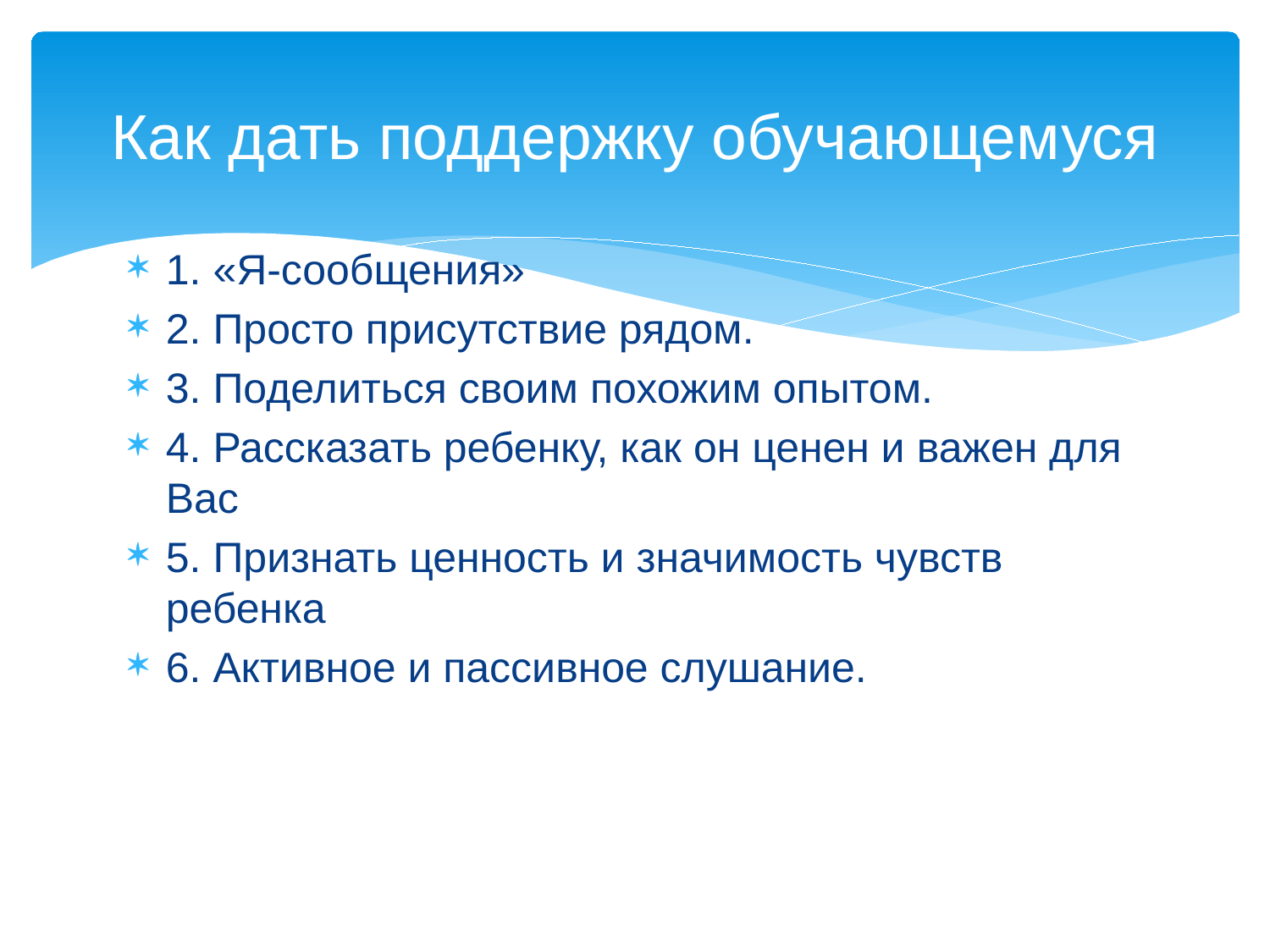

# Как дать поддержку обучающемуся
1. «Я-сообщения»
2. Просто присутствие рядом.
3. Поделиться своим похожим опытом.
4. Рассказать ребенку, как он ценен и важен для Вас
5. Признать ценность и значимость чувств ребенка
6. Активное и пассивное слушание.